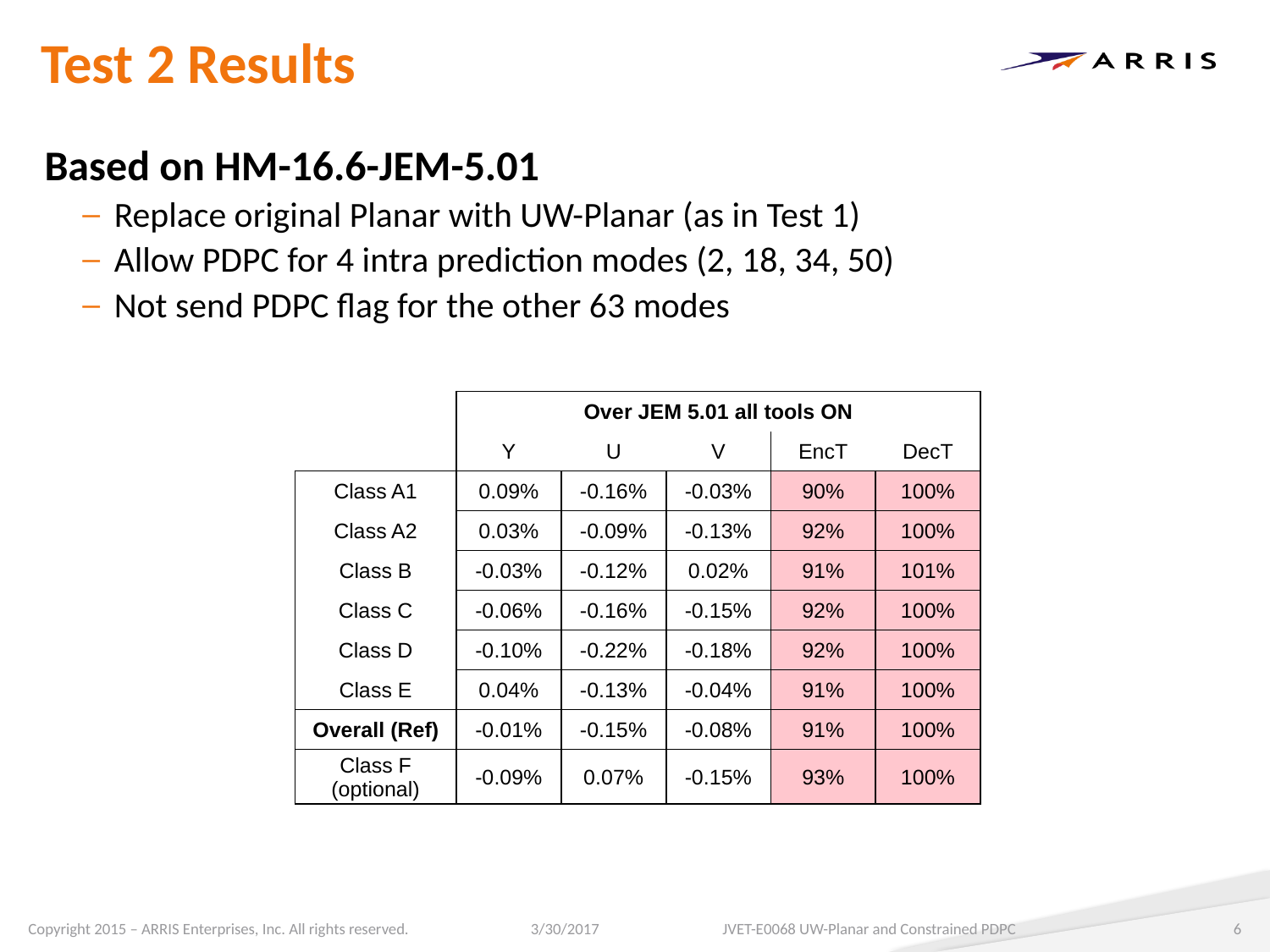

# Test 2 Results
Based on HM-16.6-JEM-5.01
Replace original Planar with UW-Planar (as in Test 1)
Allow PDPC for 4 intra prediction modes (2, 18, 34, 50)
Not send PDPC flag for the other 63 modes

|  | Over JEM 5.01 all tools ON |  |  |  |  |
| --- | --- | --- | --- | --- | --- |
|  | Y | U | V | EncT | DecT |
| Class A1 | 0.09% | -0.16% | -0.03% | 90% | 100% |
| Class A2 | 0.03% | -0.09% | -0.13% | 92% | 100% |
| Class B | -0.03% | -0.12% | 0.02% | 91% | 101% |
| Class C | -0.06% | -0.16% | -0.15% | 92% | 100% |
| Class D | -0.10% | -0.22% | -0.18% | 92% | 100% |
| Class E | 0.04% | -0.13% | -0.04% | 91% | 100% |
| Overall (Ref) | -0.01% | -0.15% | -0.08% | 91% | 100% |
| Class F (optional) | -0.09% | 0.07% | -0.15% | 93% | 100% |
3/30/2017
JVET-E0068 UW-Planar and Constrained PDPC
6